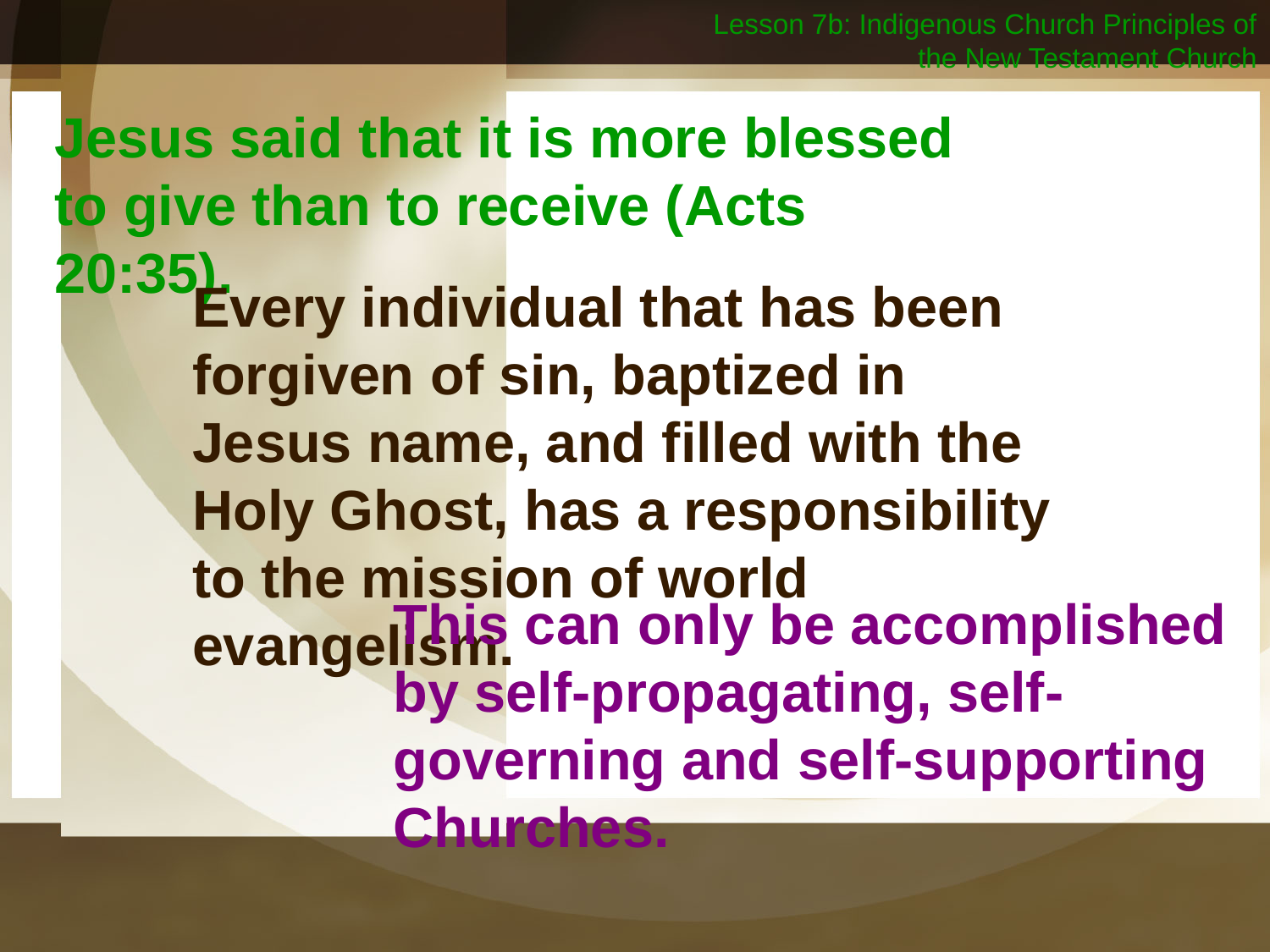

Lesson 7b: Indigenous Church Principles of the New Testament Church
Jesus said that it is more blessed to give than to receive (Acts 20:35).
Every individual that has been forgiven of sin, baptized in Jesus name, and filled with the Holy Ghost, has a responsibility to the mission of world evangelism.
This can only be accomplished by self-propagating, self-governing and self-supporting Churches.